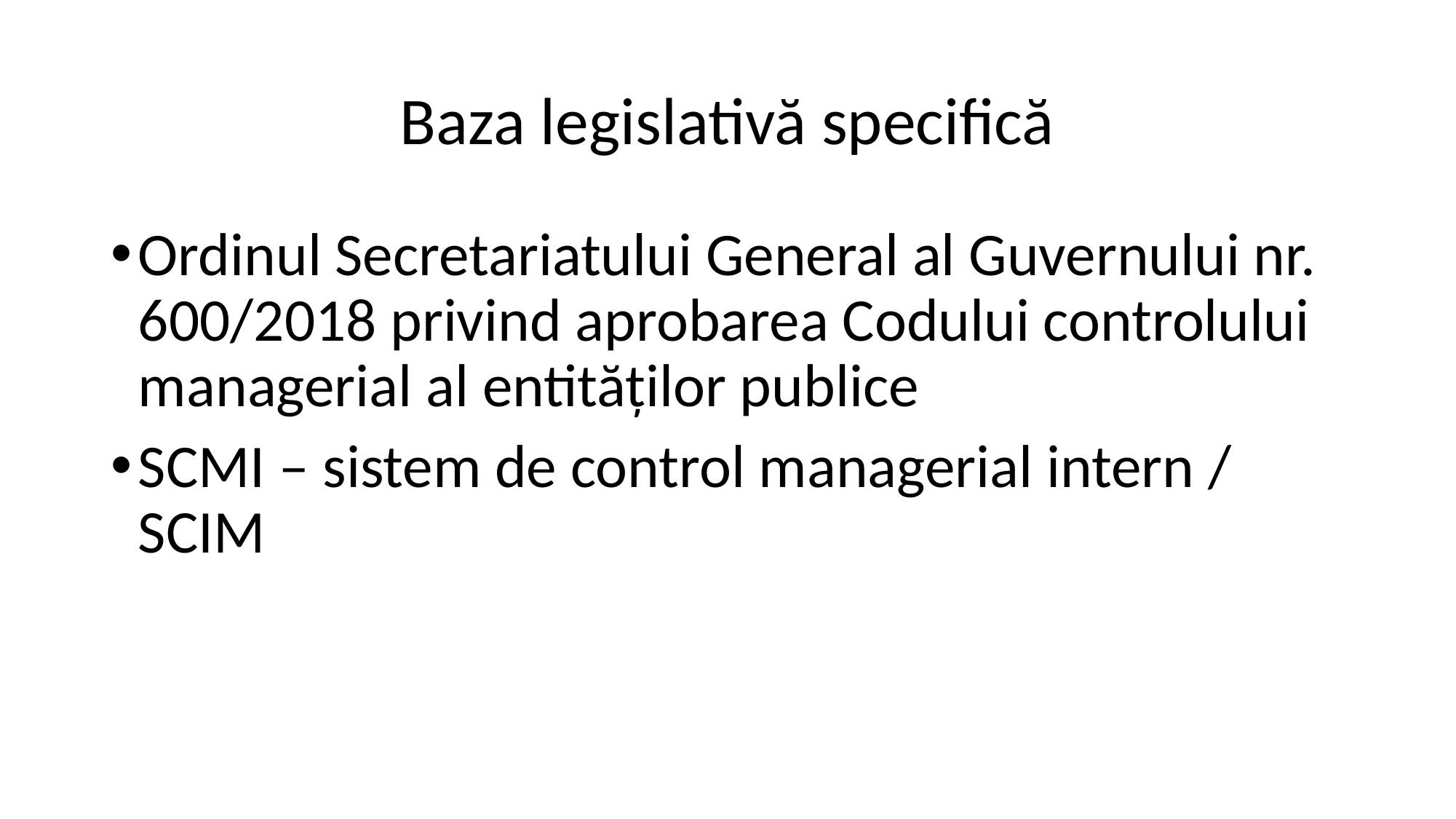

# Baza legislativă specifică
Ordinul Secretariatului General al Guvernului nr. 600/2018 privind aprobarea Codului controlului managerial al entităților publice
SCMI – sistem de control managerial intern / SCIM